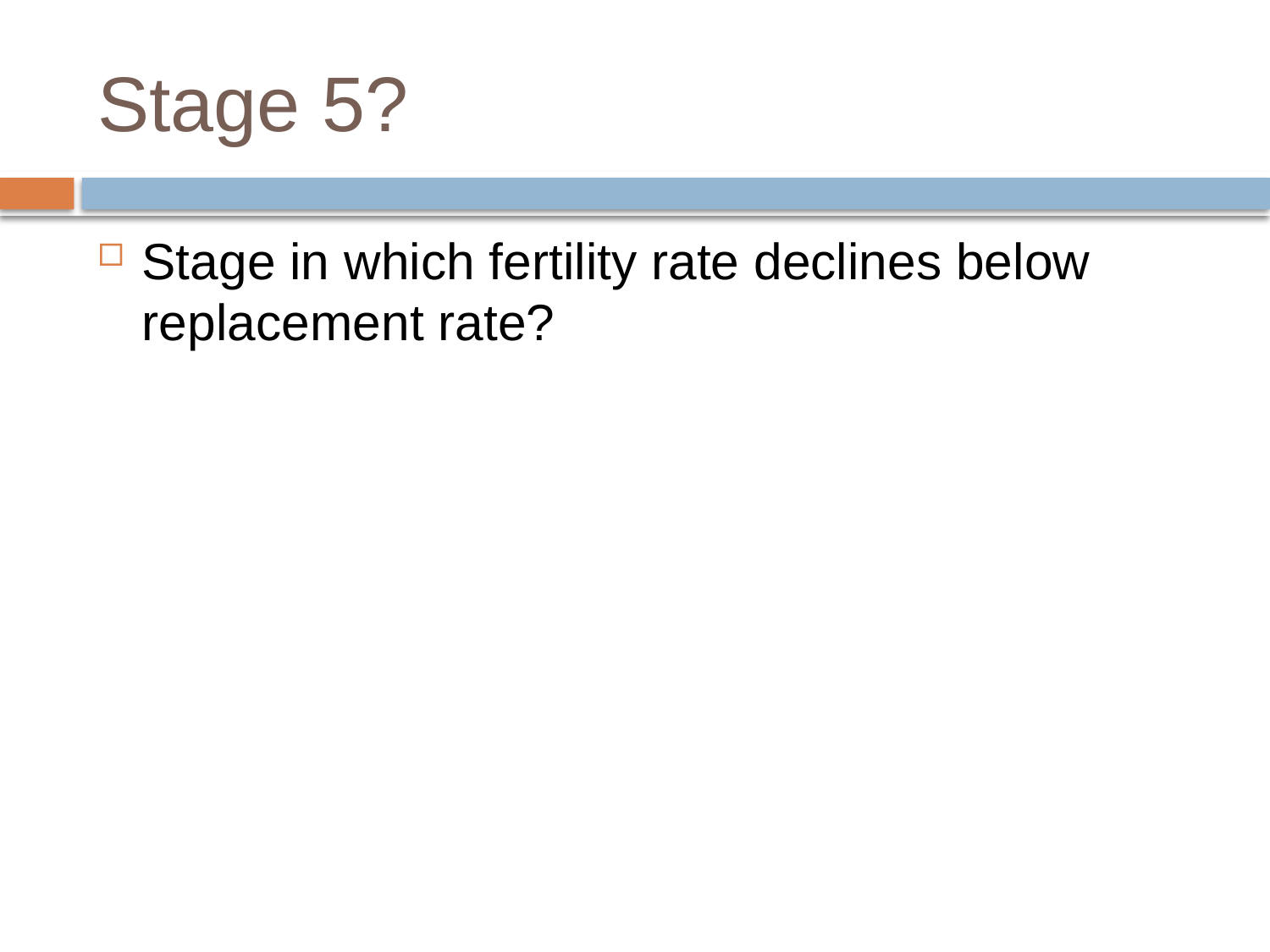

# Stage 5?
Stage in which fertility rate declines below replacement rate?